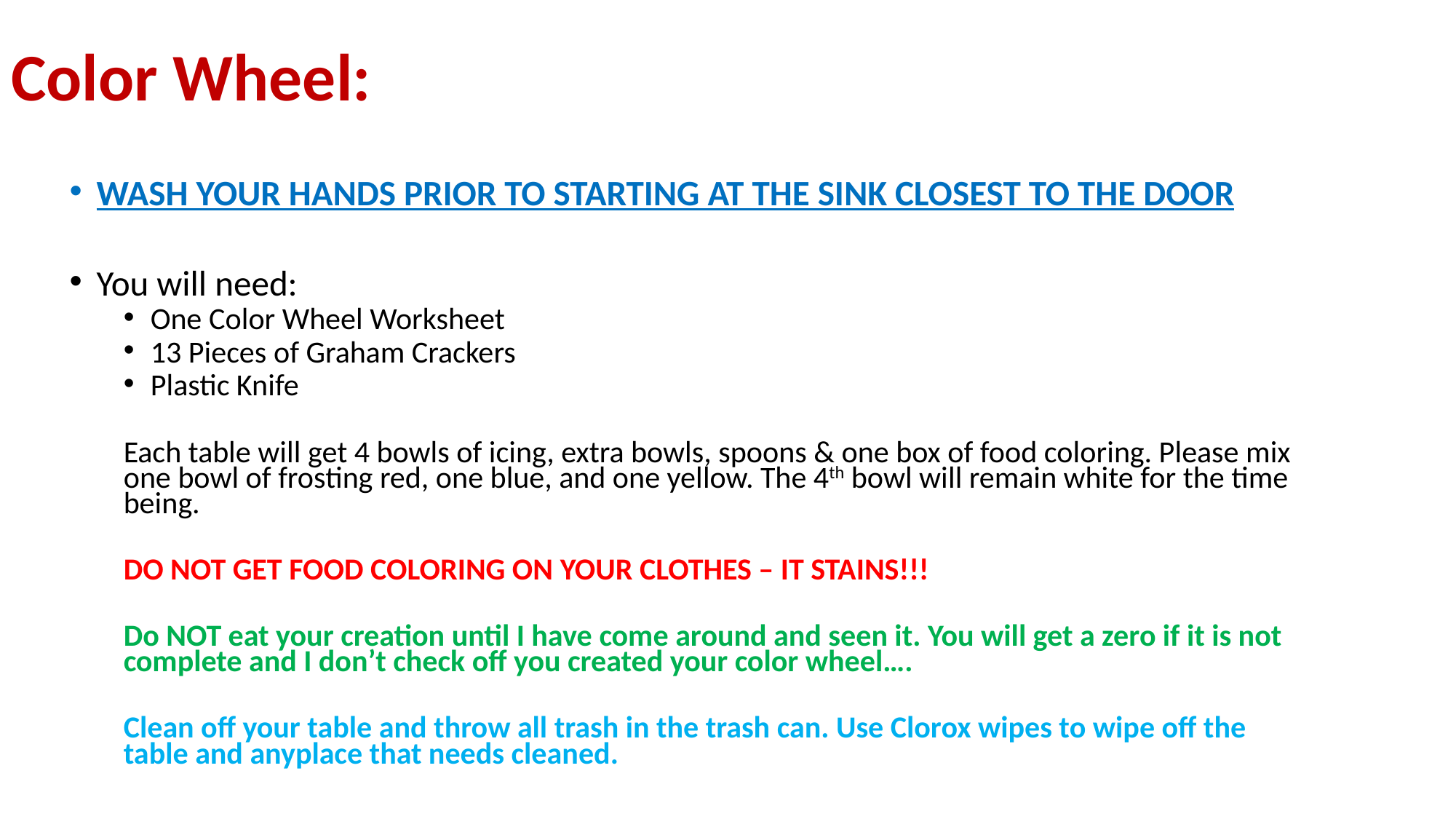

# Color Wheel:
WASH YOUR HANDS PRIOR TO STARTING AT THE SINK CLOSEST TO THE DOOR

You will need:
One Color Wheel Worksheet
13 Pieces of Graham Crackers
Plastic Knife

Each table will get 4 bowls of icing, extra bowls, spoons & one box of food coloring. Please mix one bowl of frosting red, one blue, and one yellow. The 4th bowl will remain white for the time being.

DO NOT GET FOOD COLORING ON YOUR CLOTHES – IT STAINS!!!

Do NOT eat your creation until I have come around and seen it. You will get a zero if it is not complete and I don’t check off you created your color wheel….

Clean off your table and throw all trash in the trash can. Use Clorox wipes to wipe off the table and anyplace that needs cleaned.